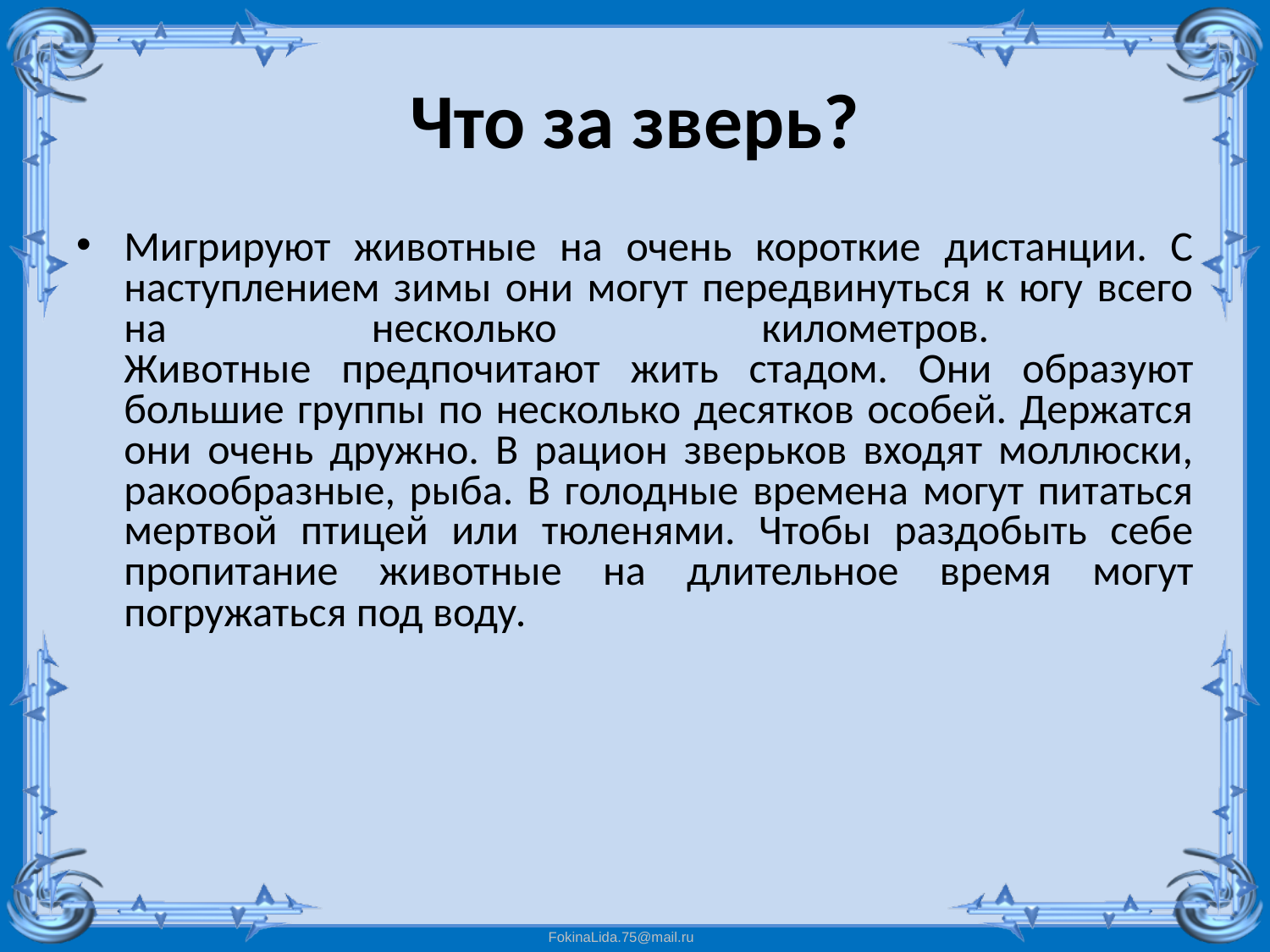

# Что за зверь?
Мигрируют животные на очень короткие дистанции. С наступлением зимы они могут передвинуться к югу всего на несколько километров.
Животные предпочитают жить стадом. Они образуют большие группы по несколько десятков особей. Держатся они очень дружно. В рацион зверьков входят моллюски, ракообразные, рыба. В голодные времена могут питаться мертвой птицей или тюленями. Чтобы раздобыть себе пропитание животные на длительное время могут погружаться под воду.